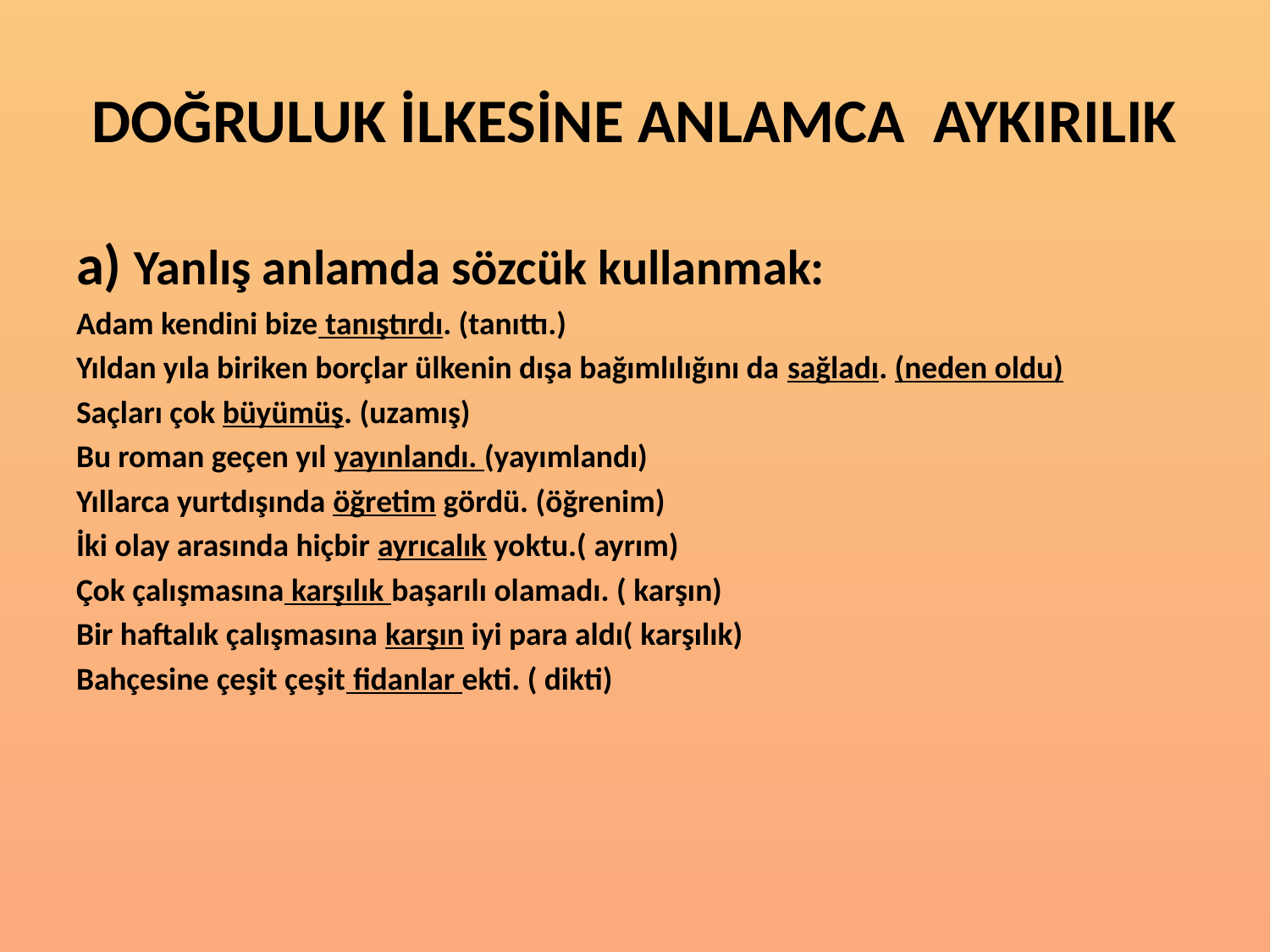

# DOĞRULUK İLKESİNE ANLAMCA  AYKIRILIK
a) Yanlış anlamda sözcük kullanmak:
Adam kendini bize tanıştırdı. (tanıttı.)
Yıldan yıla biriken borçlar ülkenin dışa bağımlılığını da sağladı. (neden oldu)
Saçları çok büyümüş. (uzamış)
Bu roman geçen yıl yayınlandı. (yayımlandı)
Yıllarca yurtdışında öğretim gördü. (öğrenim)
İki olay arasında hiçbir ayrıcalık yoktu.( ayrım)
Çok çalışmasına karşılık başarılı olamadı. ( karşın)
Bir haftalık çalışmasına karşın iyi para aldı( karşılık)
Bahçesine çeşit çeşit fidanlar ekti. ( dikti)